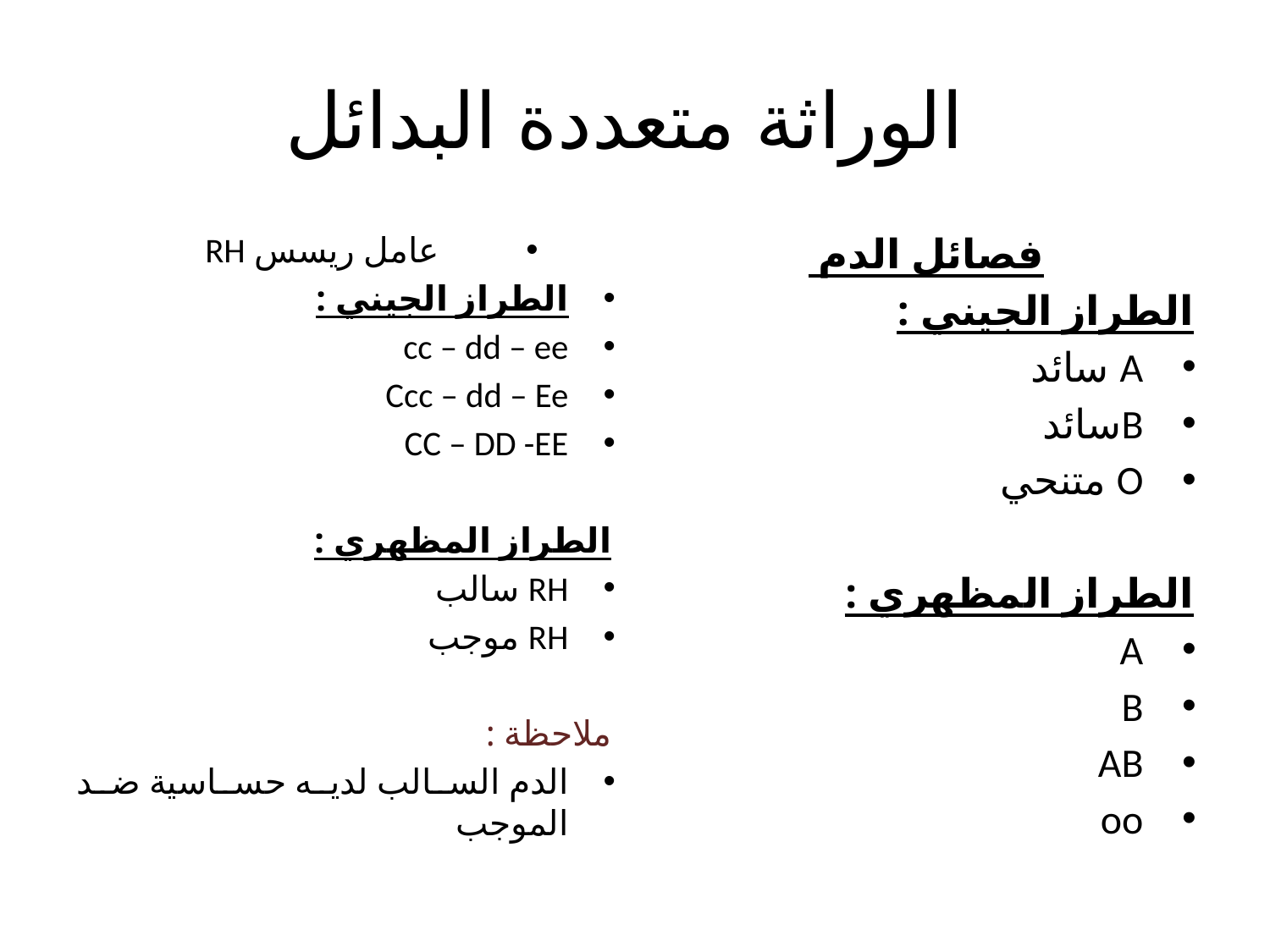

# الوراثة متعددة البدائل
عامل ريسس RH
الطراز الجيني :
cc – dd – ee
Ccc – dd – Ee
CC – DD -EE

الطراز المظهري :
RH سالب
RH موجب

ملاحظة :
الدم السالب لديه حساسية ضد الموجب

فصائل الدم
الطراز الجيني :
A سائد
Bسائد
O متنحي

الطراز المظهري :
A
B
AB
oo